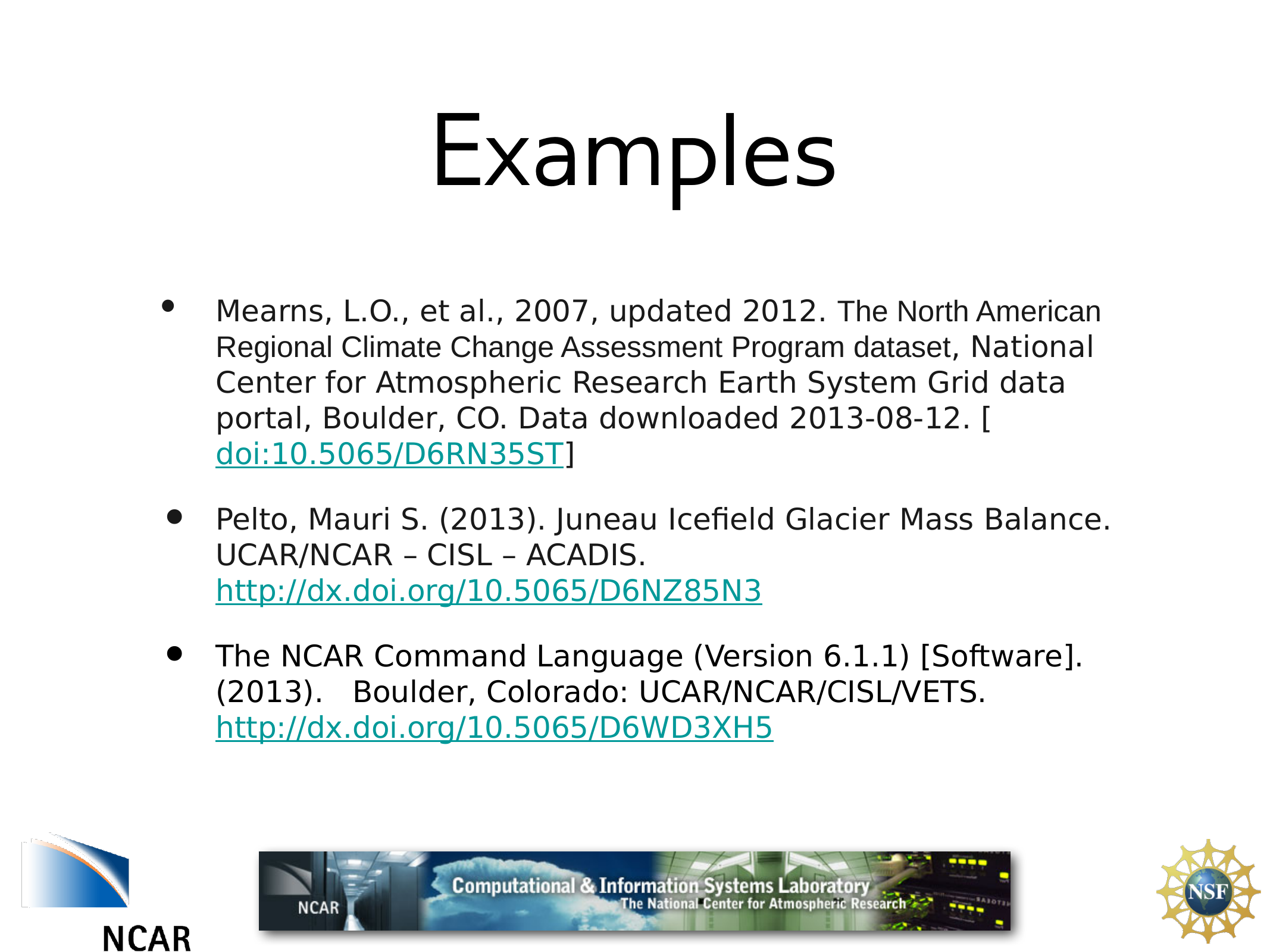

# Examples
Mearns, L.O., et al., 2007, updated 2012. The North American Regional Climate Change Assessment Program dataset, National Center for Atmospheric Research Earth System Grid data portal, Boulder, CO. Data downloaded 2013-08-12. [doi:10.5065/D6RN35ST]
Pelto, Mauri S. (2013). Juneau Icefield Glacier Mass Balance. UCAR/NCAR – CISL – ACADIS. http://dx.doi.org/10.5065/D6NZ85N3
The NCAR Command Language (Version 6.1.1) [Software]. (2013).   Boulder, Colorado: UCAR/NCAR/CISL/VETS. http://dx.doi.org/10.5065/D6WD3XH5